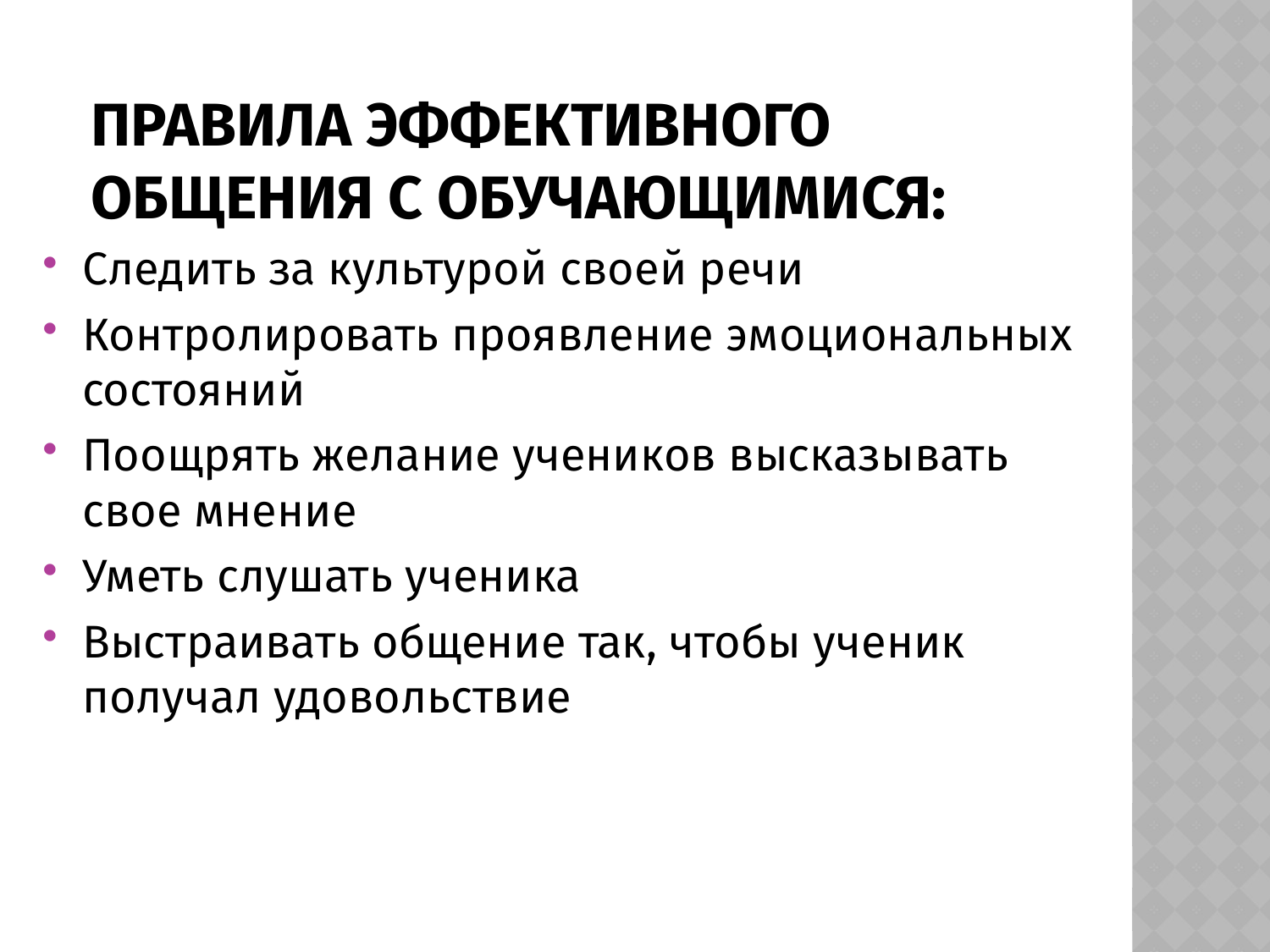

# Правила эффективного общения с обучающимися:
Следить за культурой своей речи
Контролировать проявление эмоциональных состояний
Поощрять желание учеников высказывать свое мнение
Уметь слушать ученика
Выстраивать общение так, чтобы ученик получал удовольствие